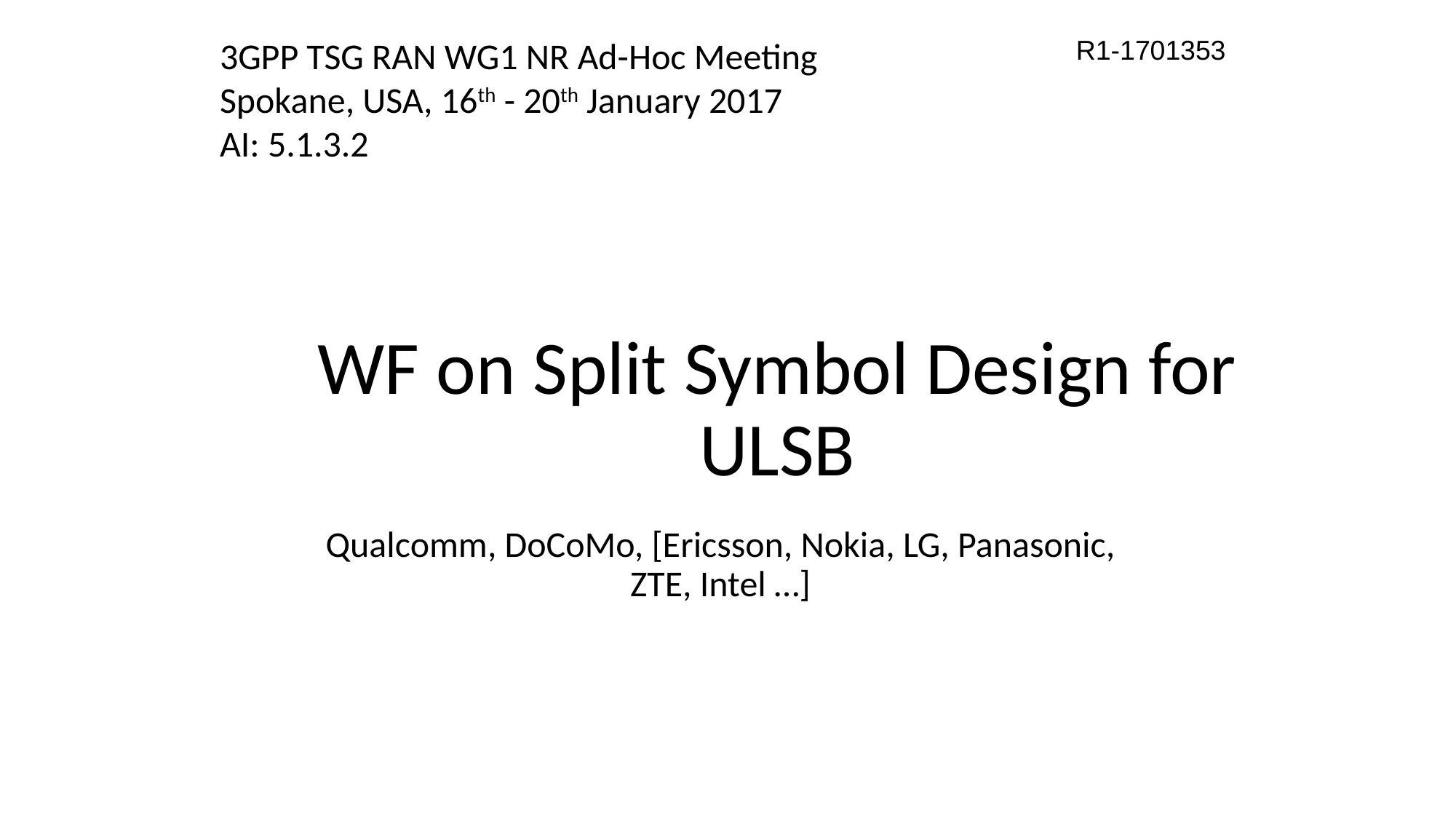

3GPP TSG RAN WG1 NR Ad-Hoc Meeting
Spokane, USA, 16th - 20th January 2017
AI: 5.1.3.2

R1-1701353
# WF on Split Symbol Design for ULSB
Qualcomm, DoCoMo, [Ericsson, Nokia, LG, Panasonic, ZTE, Intel …]